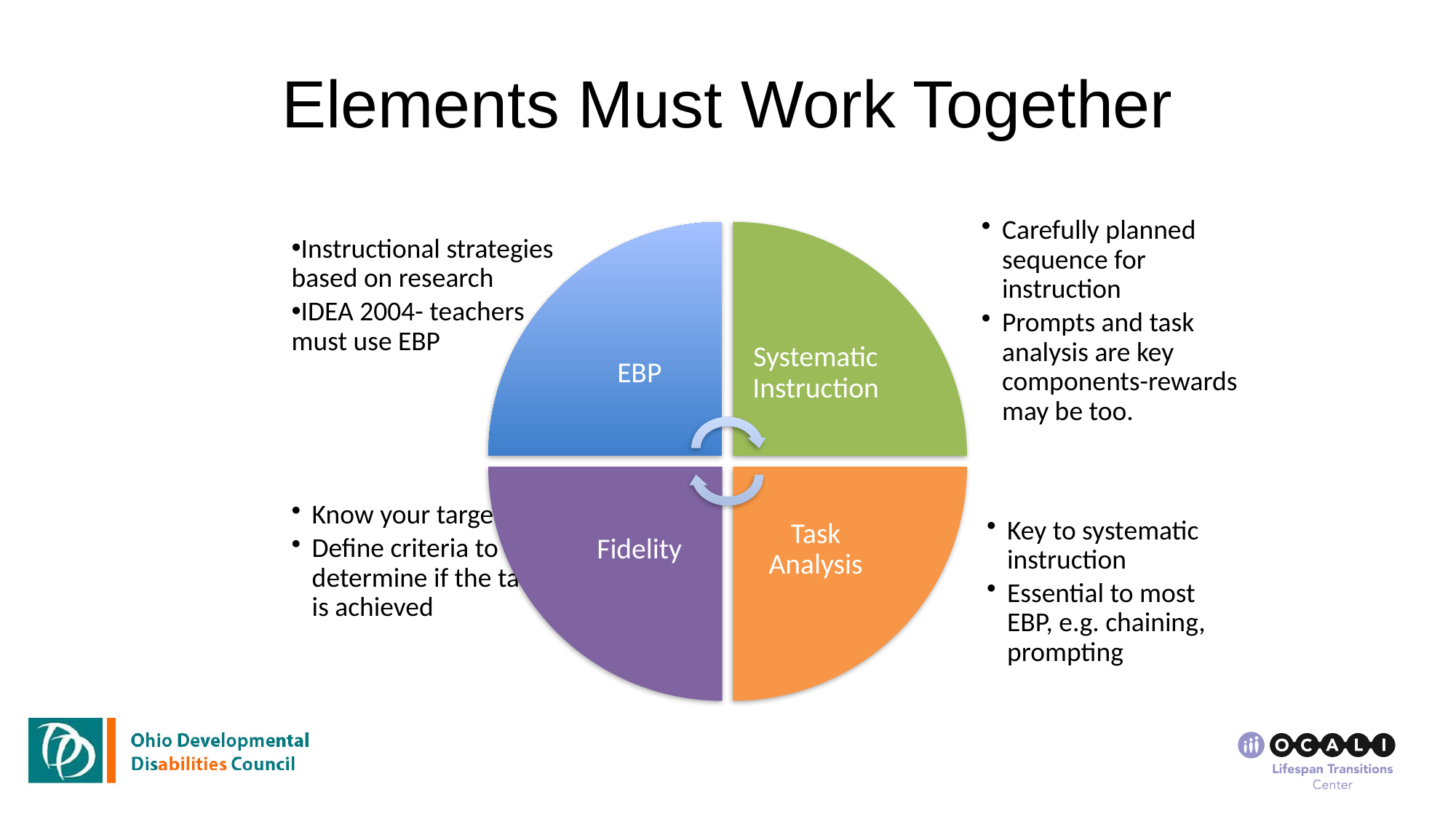

# Elements Must Work Together
Key to systematic instruction
Essential to most EBP, e.g. chaining, prompting
Know your target
Define criteria to determine if the target is achieved
Carefully planned sequence for instruction
Prompts and task analysis are key components-rewards may be too.
Instructional strategies based on research
IDEA 2004- teachers must use EBP
EBP
Systematic Instruction
Task Analysis
Fidelity